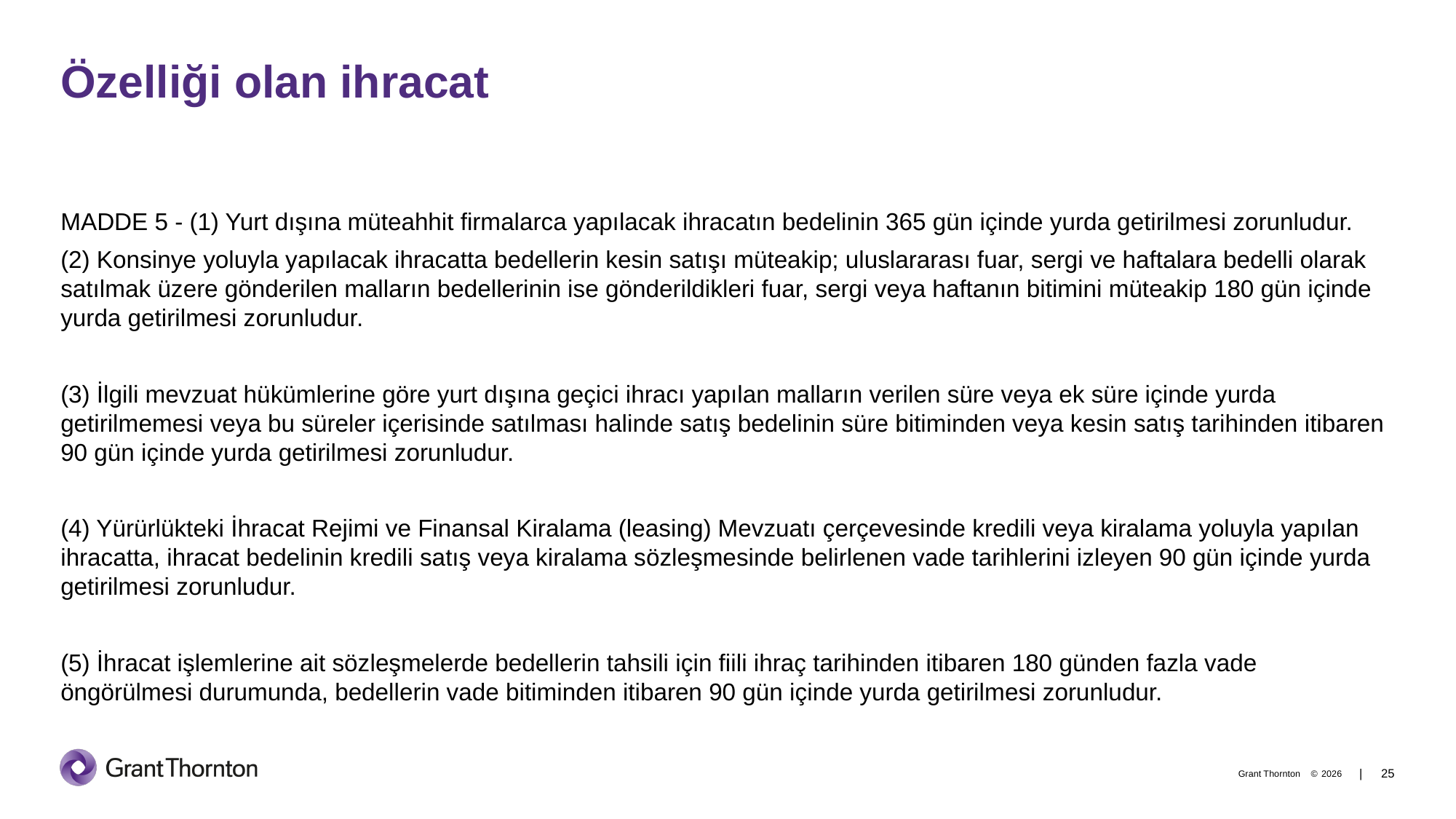

# Özelliği olan ihracat
MADDE 5 - (1) Yurt dışına müteahhit firmalarca yapılacak ihracatın bedelinin 365 gün içinde yurda getirilmesi zorunludur.
(2) Konsinye yoluyla yapılacak ihracatta bedellerin kesin satışı müteakip; uluslararası fuar, sergi ve haftalara bedelli olarak satılmak üzere gönderilen malların bedellerinin ise gönderildikleri fuar, sergi veya haftanın bitimini müteakip 180 gün içinde yurda getirilmesi zorunludur.

(3) İlgili mevzuat hükümlerine göre yurt dışına geçici ihracı yapılan malların verilen süre veya ek süre içinde yurda getirilmemesi veya bu süreler içerisinde satılması halinde satış bedelinin süre bitiminden veya kesin satış tarihinden itibaren 90 gün içinde yurda getirilmesi zorunludur.

(4) Yürürlükteki İhracat Rejimi ve Finansal Kiralama (leasing) Mevzuatı çerçevesinde kredili veya kiralama yoluyla yapılan ihracatta, ihracat bedelinin kredili satış veya kiralama sözleşmesinde belirlenen vade tarihlerini izleyen 90 gün içinde yurda getirilmesi zorunludur.

(5) İhracat işlemlerine ait sözleşmelerde bedellerin tahsili için fiili ihraç tarihinden itibaren 180 günden fazla vade öngörülmesi durumunda, bedellerin vade bitiminden itibaren 90 gün içinde yurda getirilmesi zorunludur.
25